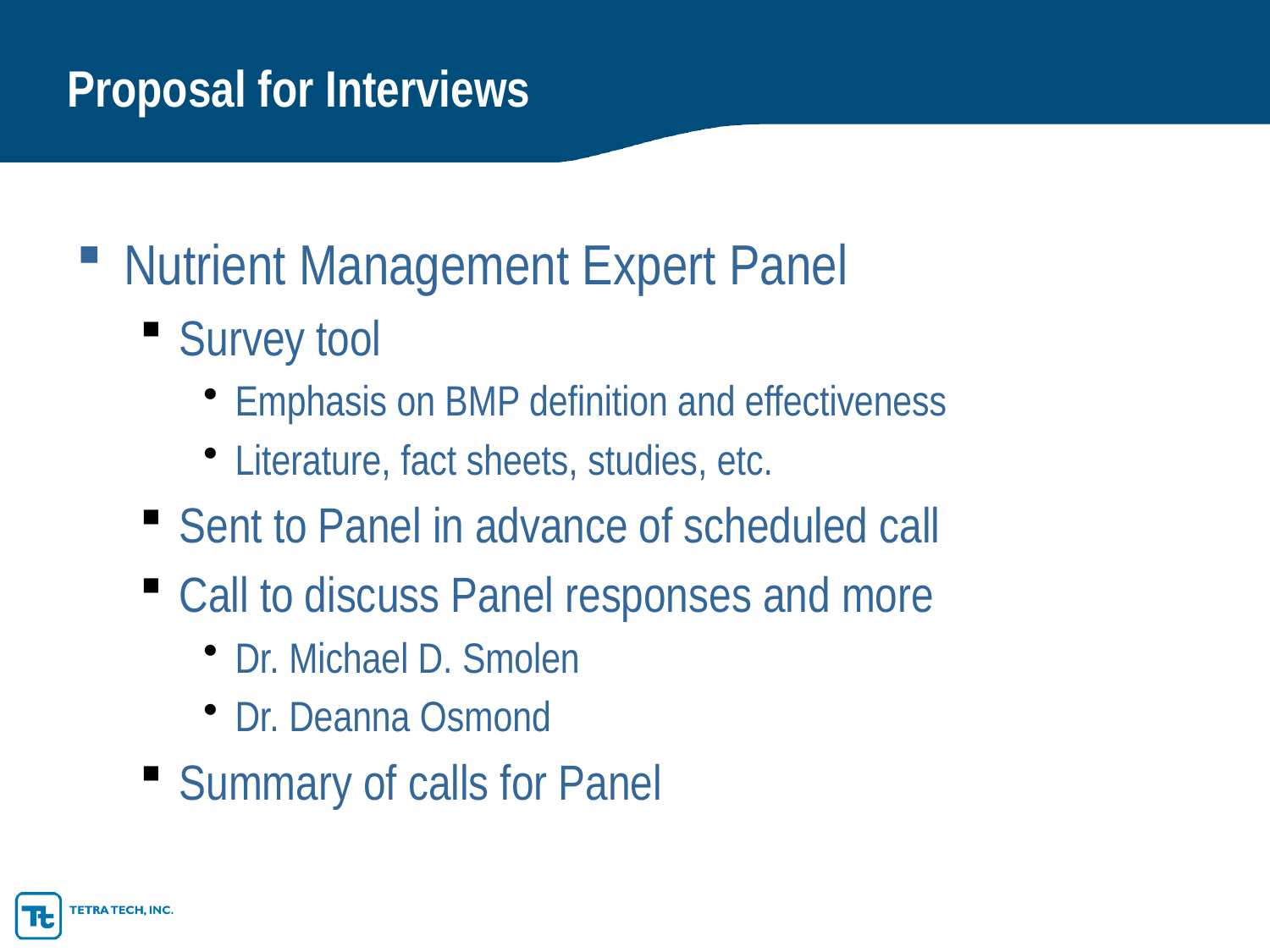

# Proposal for Interviews
Nutrient Management Expert Panel
Survey tool
Emphasis on BMP definition and effectiveness
Literature, fact sheets, studies, etc.
Sent to Panel in advance of scheduled call
Call to discuss Panel responses and more
Dr. Michael D. Smolen
Dr. Deanna Osmond
Summary of calls for Panel